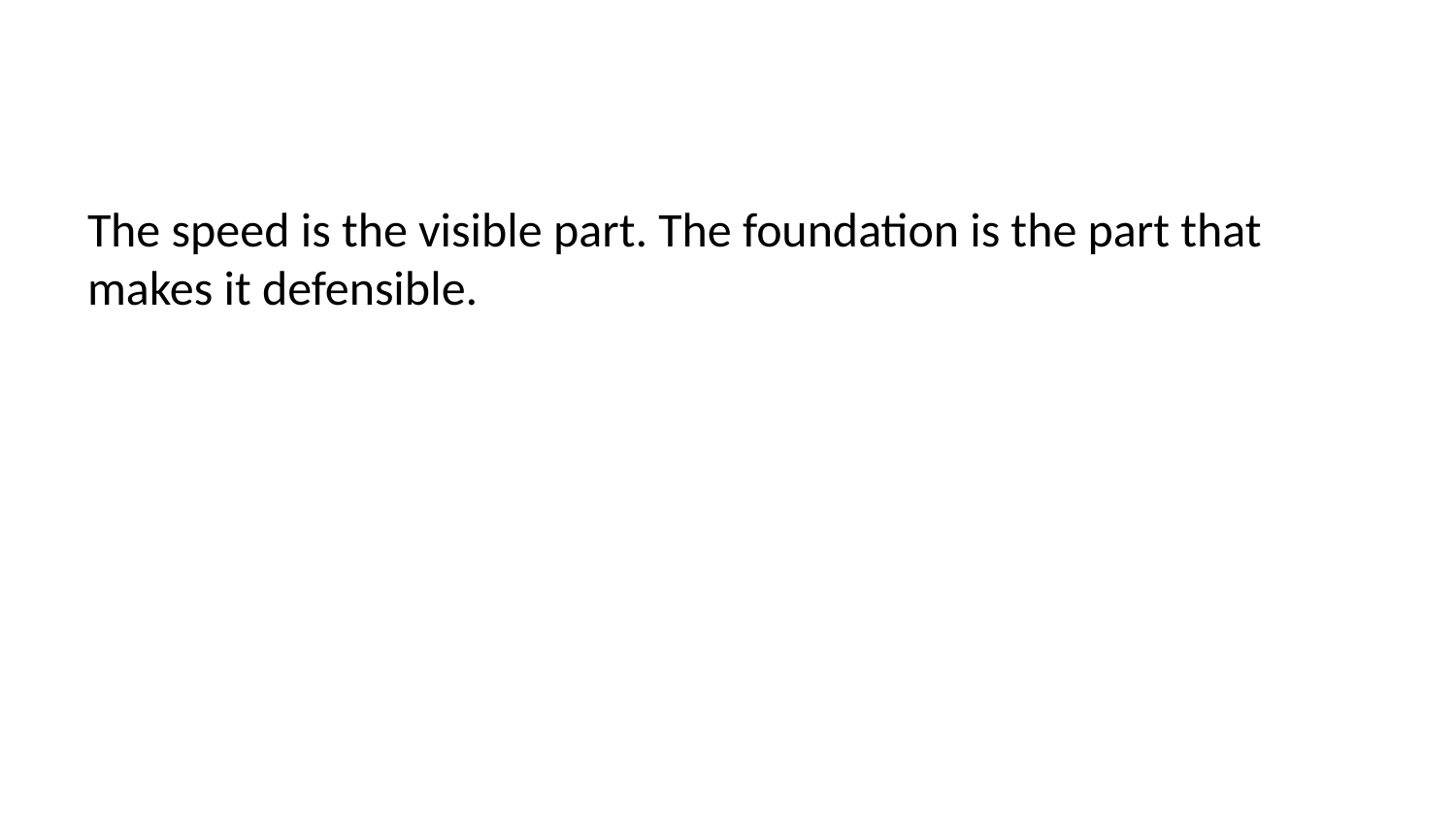

The speed is the visible part. The foundation is the part that makes it defensible.